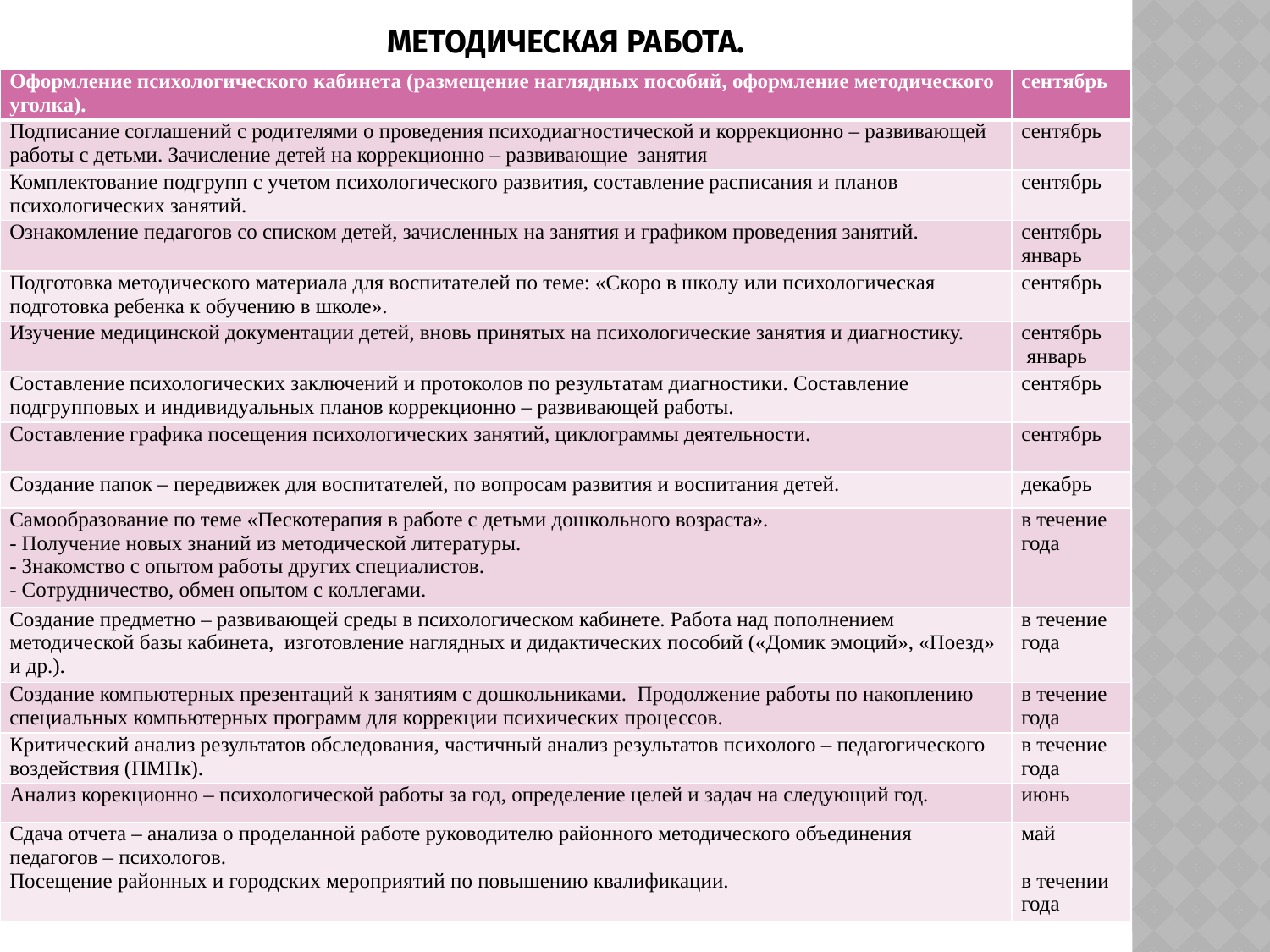

# Методическая работа.
| Оформление психологического кабинета (размещение наглядных пособий, оформление методического уголка). | сентябрь |
| --- | --- |
| Подписание соглашений с родителями о проведения психодиагностической и коррекционно – развивающей работы с детьми. Зачисление детей на коррекционно – развивающие занятия | сентябрь |
| Комплектование подгрупп с учетом психологического развития, составление расписания и планов психологических занятий. | сентябрь |
| Ознакомление педагогов со списком детей, зачисленных на занятия и графиком проведения занятий. | сентябрь январь |
| Подготовка методического материала для воспитателей по теме: «Скоро в школу или психологическая подготовка ребенка к обучению в школе». | сентябрь |
| Изучение медицинской документации детей, вновь принятых на психологические занятия и диагностику. | сентябрь январь |
| Составление психологических заключений и протоколов по результатам диагностики. Составление подгрупповых и индивидуальных планов коррекционно – развивающей работы. | сентябрь |
| Составление графика посещения психологических занятий, циклограммы деятельности. | сентябрь |
| Создание папок – передвижек для воспитателей, по вопросам развития и воспитания детей. | декабрь |
| Самообразование по теме «Пескотерапия в работе с детьми дошкольного возраста». - Получение новых знаний из методической литературы. - Знакомство с опытом работы других специалистов. - Сотрудничество, обмен опытом с коллегами. | в течение года |
| Создание предметно – развивающей среды в психологическом кабинете. Работа над пополнением методической базы кабинета, изготовление наглядных и дидактических пособий («Домик эмоций», «Поезд» и др.). | в течение года |
| Создание компьютерных презентаций к занятиям с дошкольниками. Продолжение работы по накоплению специальных компьютерных программ для коррекции психических процессов. | в течение года |
| Критический анализ результатов обследования, частичный анализ результатов психолого – педагогического воздействия (ПМПк). | в течение года |
| Анализ корекционно – психологической работы за год, определение целей и задач на следующий год. | июнь |
| Сдача отчета – анализа о проделанной работе руководителю районного методического объединения педагогов – психологов. Посещение районных и городских мероприятий по повышению квалификации. | май в течении года |